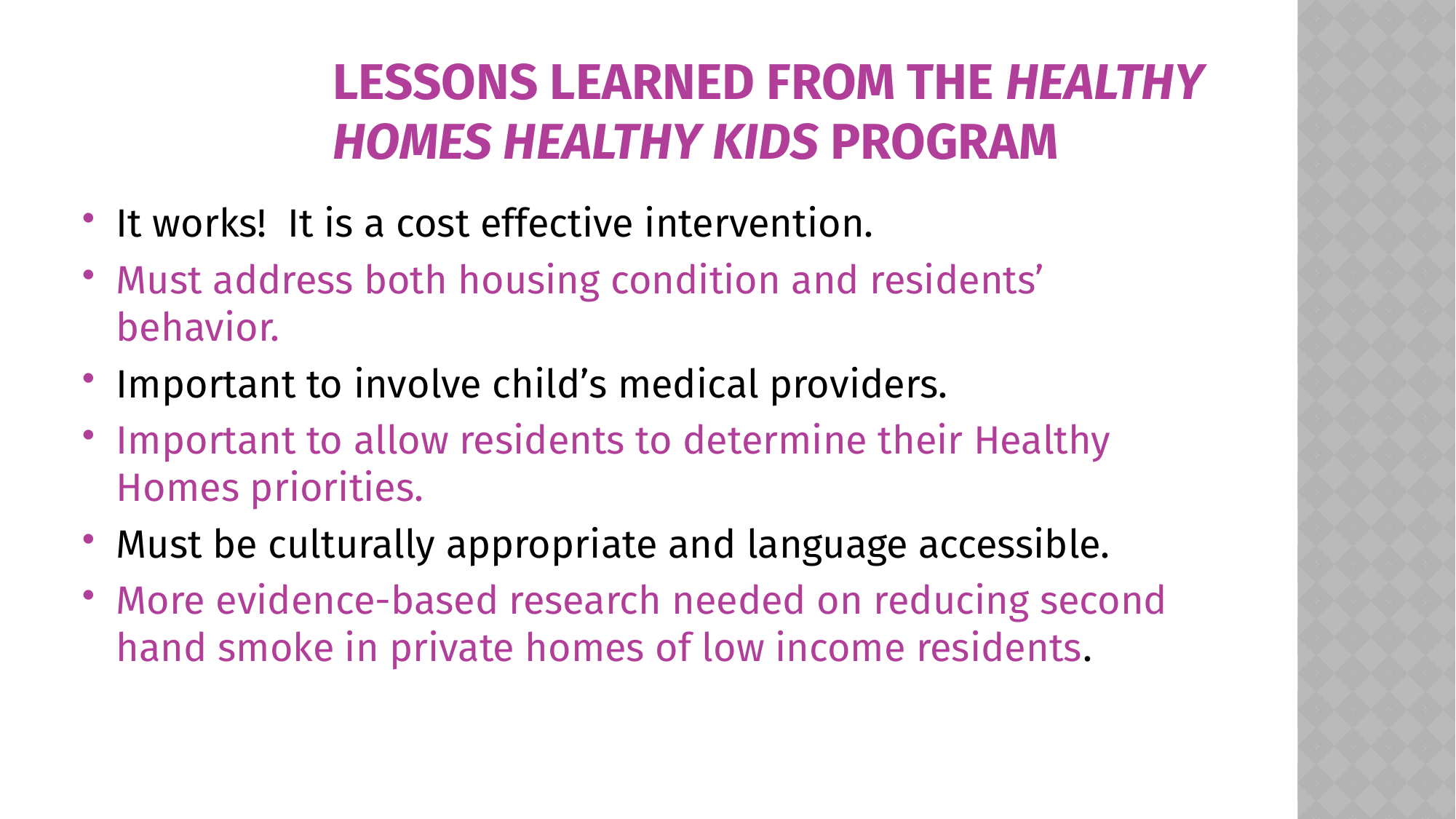

# Lessons Learned from the Healthy Homes Healthy Kids Program
It works!  It is a cost effective intervention.
Must address both housing condition and residents’ behavior.
Important to involve child’s medical providers.
Important to allow residents to determine their Healthy Homes priorities.
Must be culturally appropriate and language accessible.
More evidence-based research needed on reducing second hand smoke in private homes of low income residents.